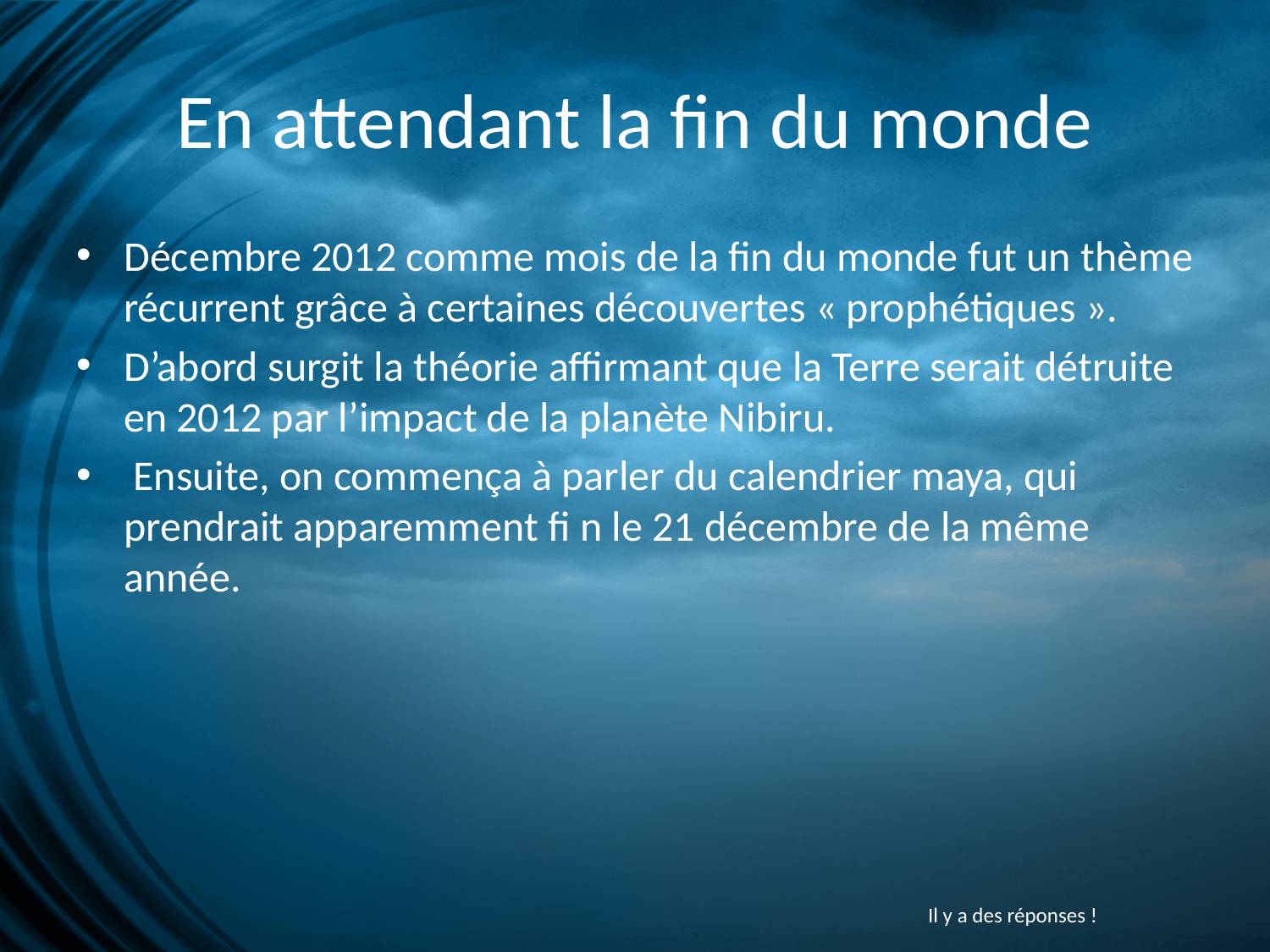

# En attendant la fin du monde
Décembre 2012 comme mois de la fin du monde fut un thème récurrent grâce à certaines découvertes « prophétiques ».
D’abord surgit la théorie affirmant que la Terre serait détruite en 2012 par l’impact de la planète Nibiru.
 Ensuite, on commença à parler du calendrier maya, qui prendrait apparemment fi n le 21 décembre de la même année.
Il y a des réponses !